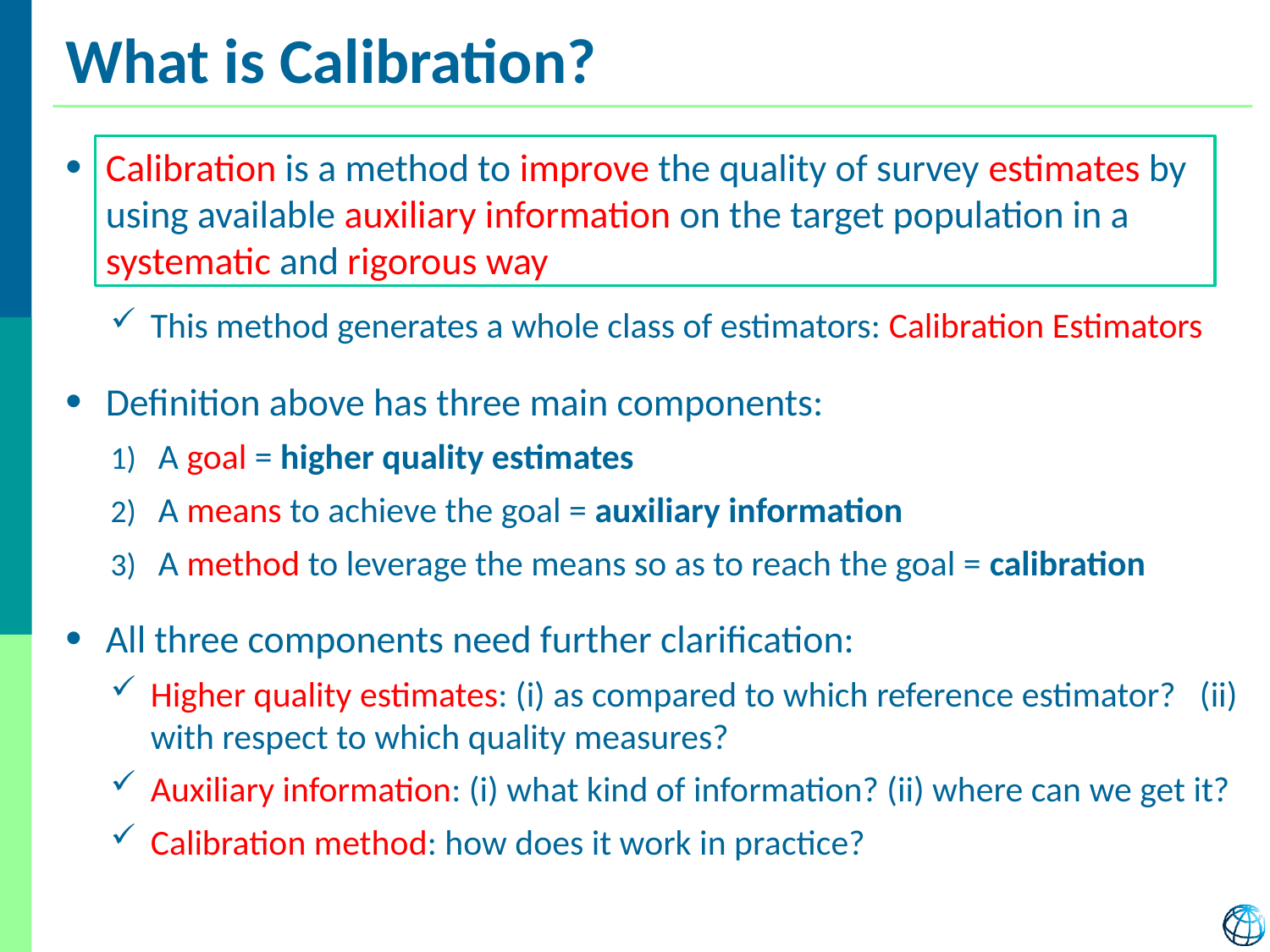

# What is Calibration?

Calibration is a method to improve the quality of survey estimates by using available auxiliary information on the target population in a systematic and rigorous way
This method generates a whole class of estimators: Calibration Estimators
Definition above has three main components:
A goal = higher quality estimates
A means to achieve the goal = auxiliary information
A method to leverage the means so as to reach the goal = calibration
All three components need further clarification:
Higher quality estimates: (i) as compared to which reference estimator?   (ii) with respect to which quality measures?
Auxiliary information: (i) what kind of information? (ii) where can we get it?
Calibration method: how does it work in practice?